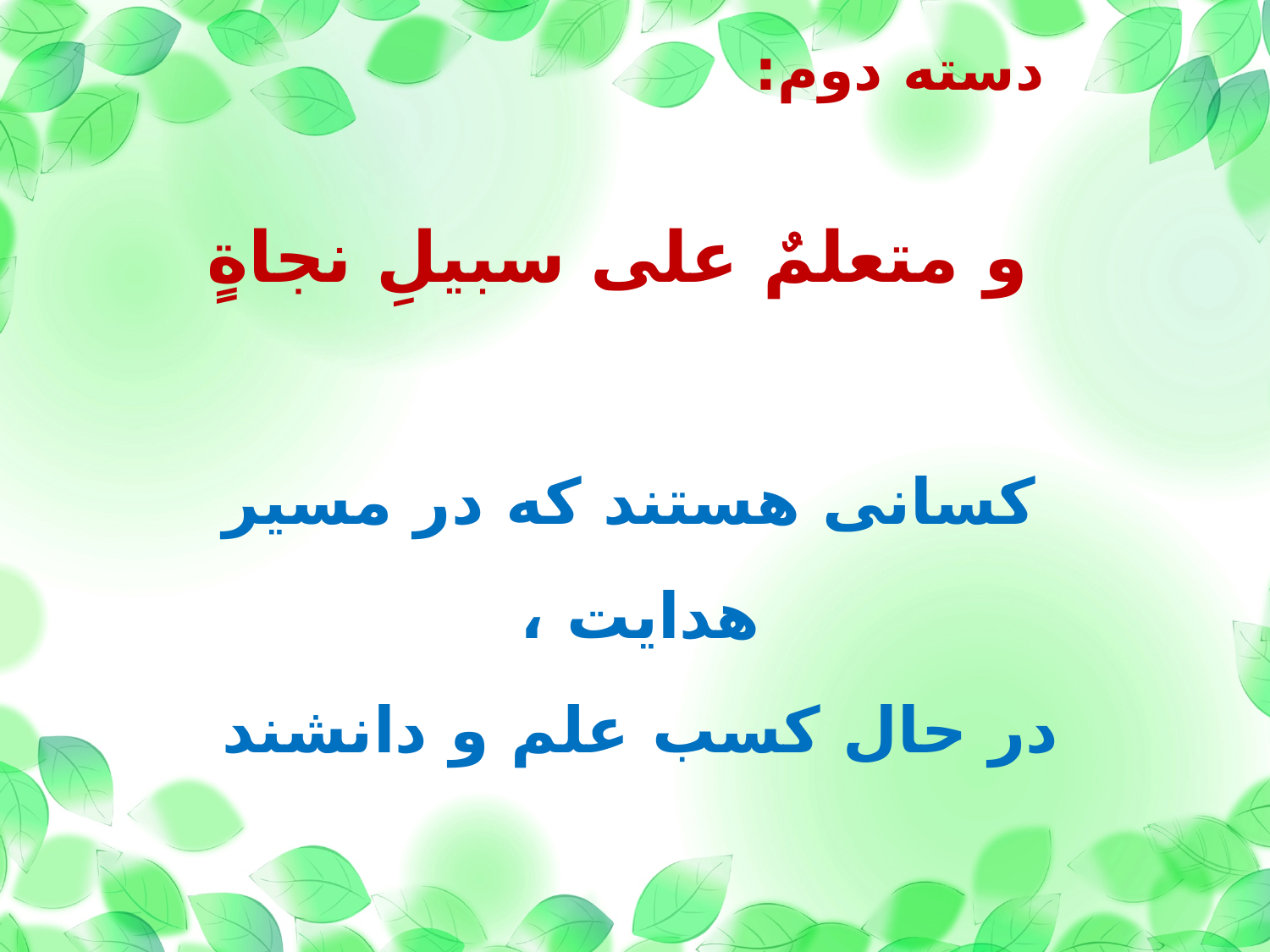

دسته دوم:

 و متعلمٌ علی سبیلِ نجاةٍ

کسانی هستند که در مسیر هدایت ،
در حال کسب علم و دانشند